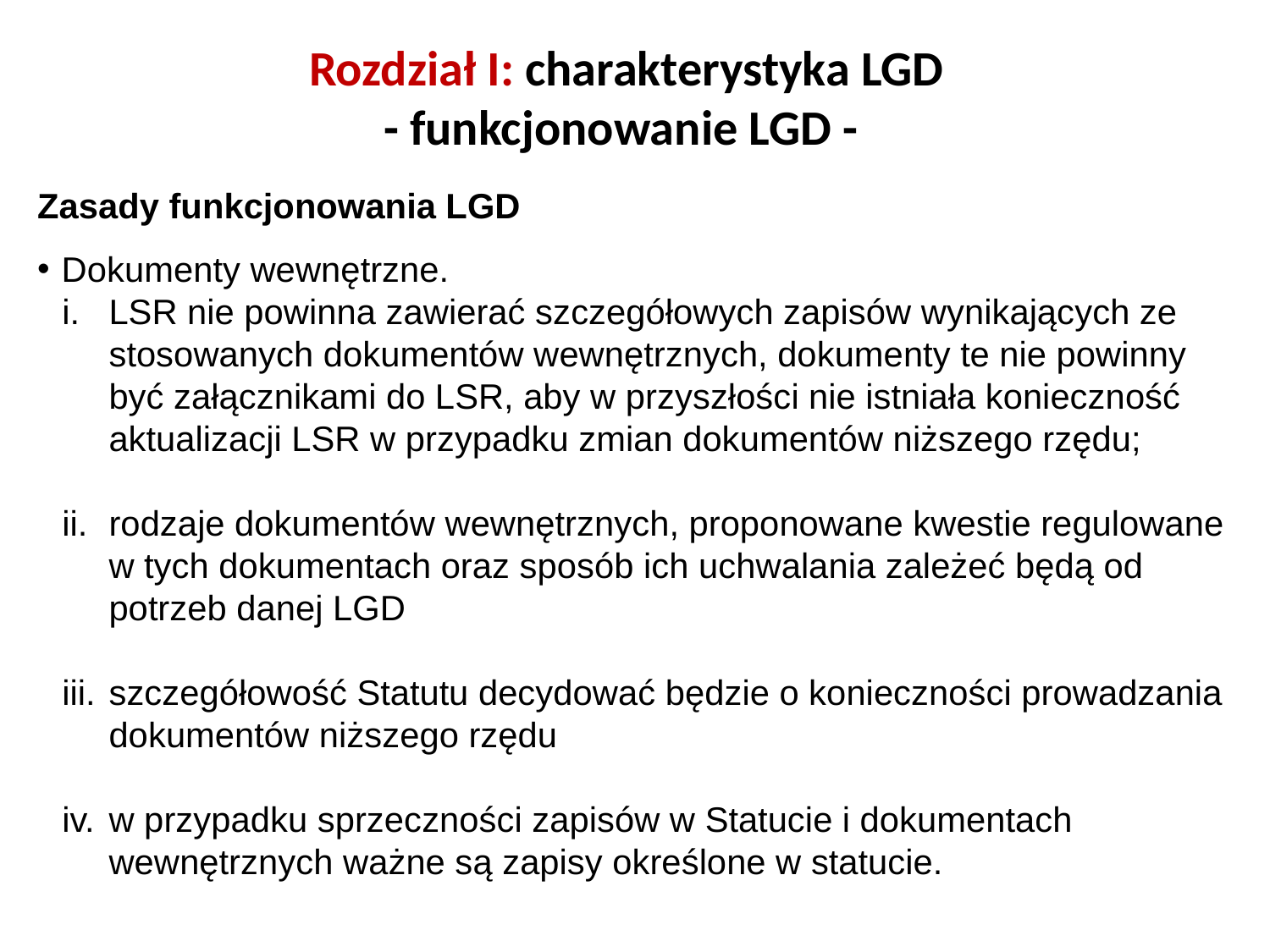

# Rozdział I: charakterystyka LGD - funkcjonowanie LGD -

Zasady funkcjonowania LGD
Dokumenty wewnętrzne.
LSR nie powinna zawierać szczegółowych zapisów wynikających ze stosowanych dokumentów wewnętrznych, dokumenty te nie powinny być załącznikami do LSR, aby w przyszłości nie istniała konieczność aktualizacji LSR w przypadku zmian dokumentów niższego rzędu;

rodzaje dokumentów wewnętrznych, proponowane kwestie regulowane w tych dokumentach oraz sposób ich uchwalania zależeć będą od potrzeb danej LGD

szczegółowość Statutu decydować będzie o konieczności prowadzania dokumentów niższego rzędu

w przypadku sprzeczności zapisów w Statucie i dokumentach wewnętrznych ważne są zapisy określone w statucie.